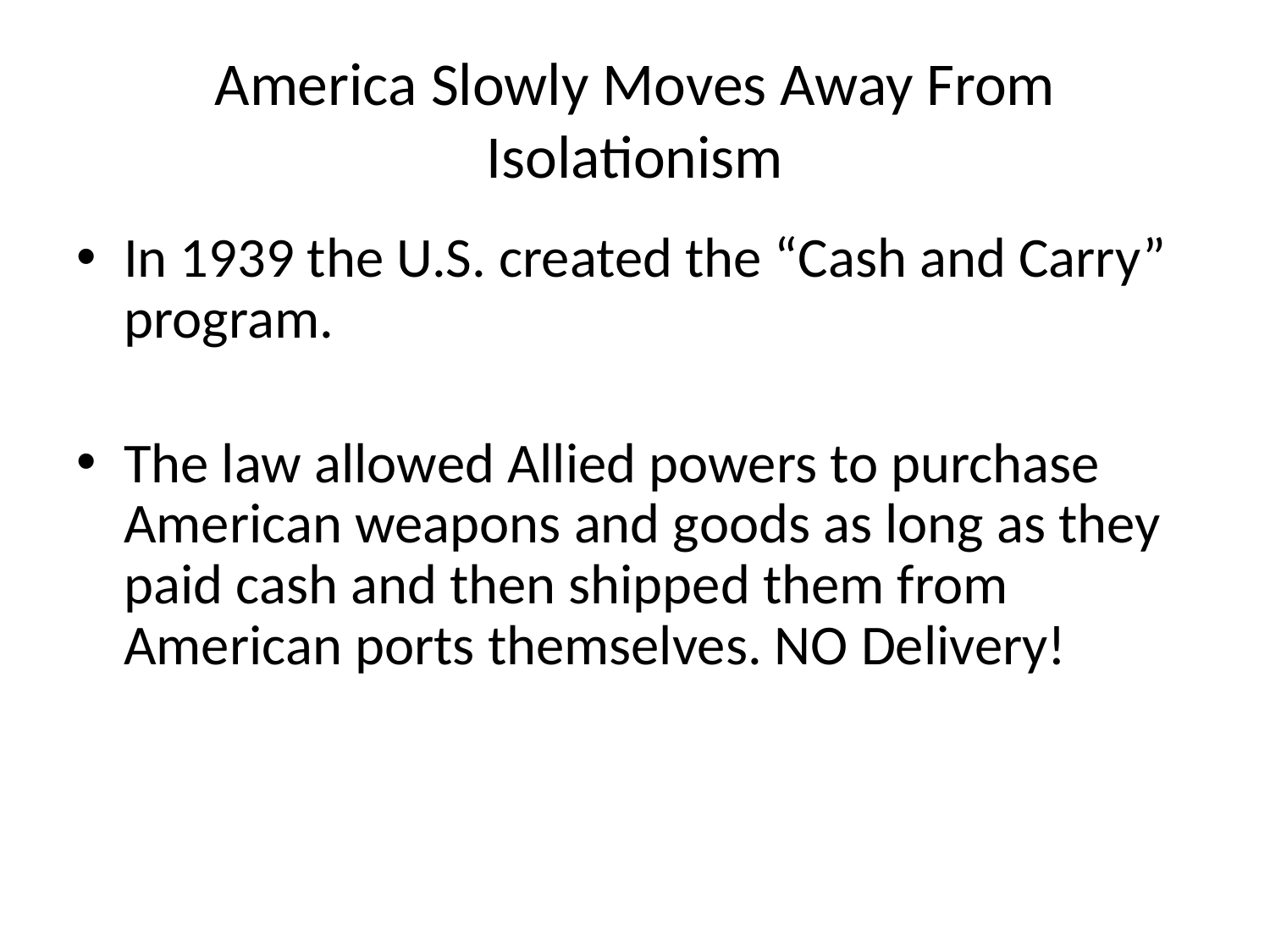

# America Slowly Moves Away From Isolationism
In 1939 the U.S. created the “Cash and Carry” program.

The law allowed Allied powers to purchase American weapons and goods as long as they paid cash and then shipped them from American ports themselves. NO Delivery!